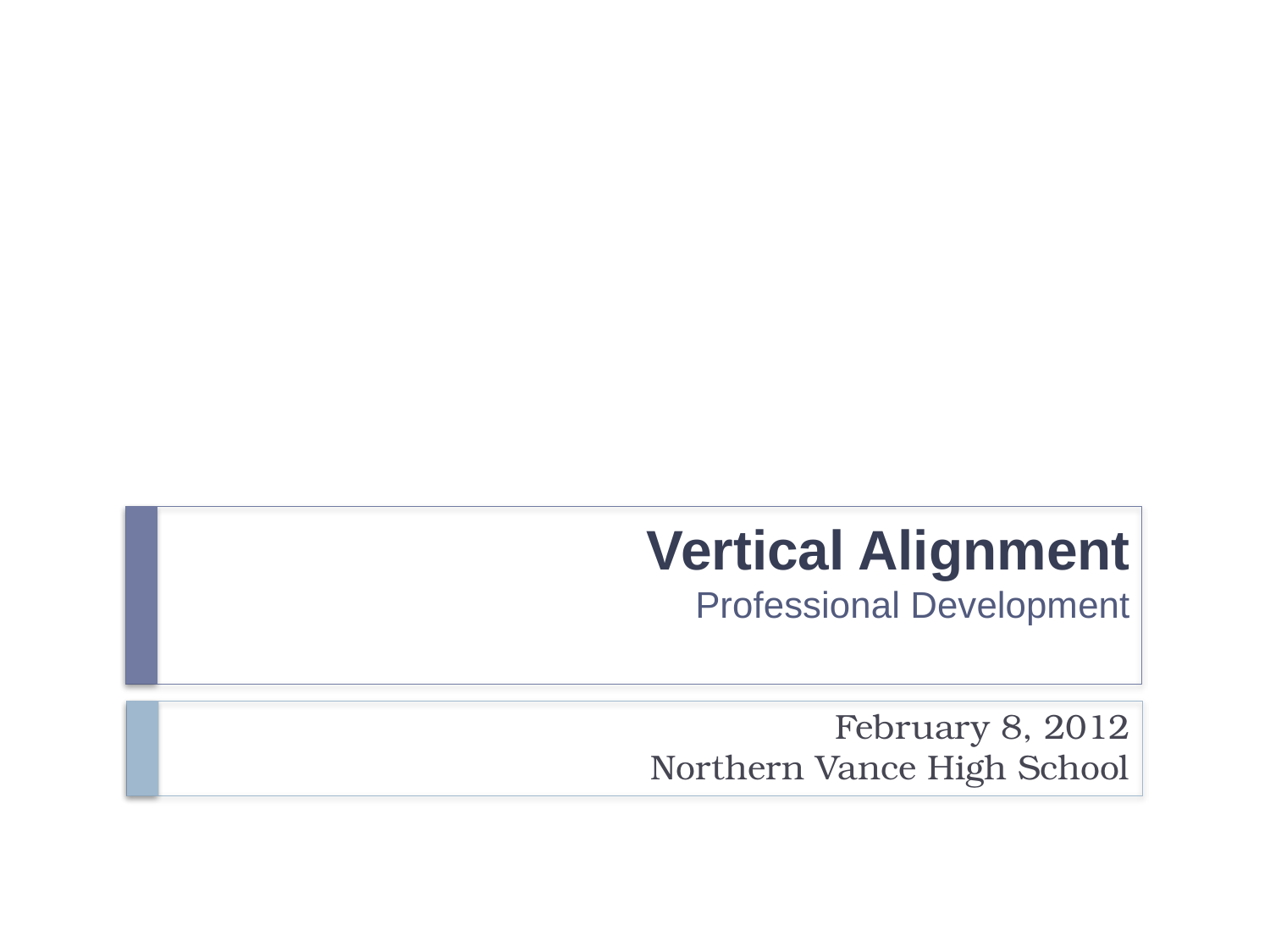

# Vertical Alignment Professional Development
February 8, 2012
Northern Vance High School